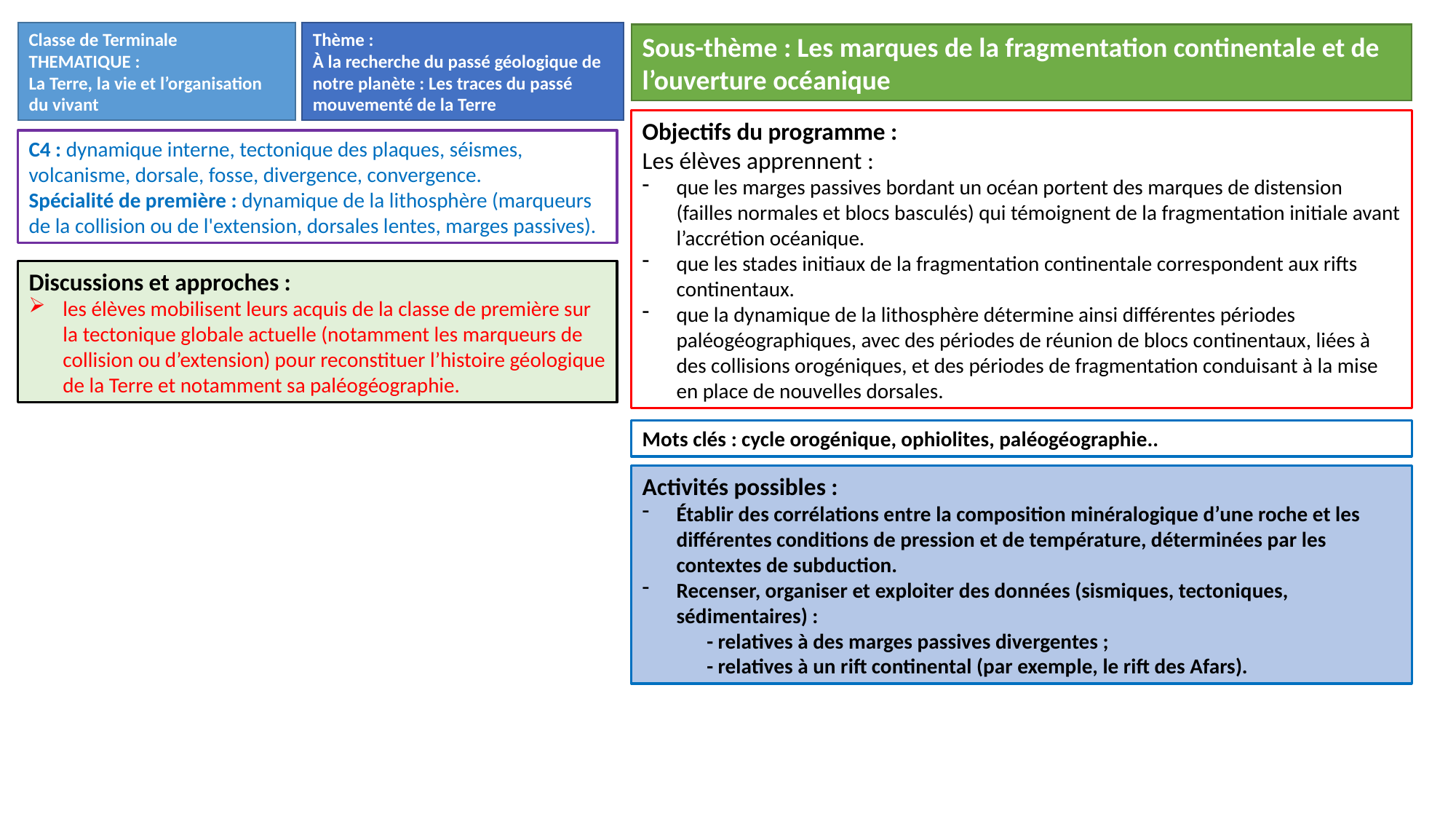

Classe de Terminale
THEMATIQUE :
La Terre, la vie et l’organisation du vivant
Thème :
À la recherche du passé géologique de notre planète : Les traces du passé mouvementé de la Terre
Sous-thème : Les marques de la fragmentation continentale et de l’ouverture océanique
Objectifs du programme :
Les élèves apprennent :
que les marges passives bordant un océan portent des marques de distension (failles normales et blocs basculés) qui témoignent de la fragmentation initiale avant l’accrétion océanique.
que les stades initiaux de la fragmentation continentale correspondent aux rifts continentaux.
que la dynamique de la lithosphère détermine ainsi différentes périodes paléogéographiques, avec des périodes de réunion de blocs continentaux, liées à des collisions orogéniques, et des périodes de fragmentation conduisant à la mise en place de nouvelles dorsales.
C4 : dynamique interne, tectonique des plaques, séismes, volcanisme, dorsale, fosse, divergence, convergence.
Spécialité de première : dynamique de la lithosphère (marqueurs de la collision ou de l'extension, dorsales lentes, marges passives).
Discussions et approches :
les élèves mobilisent leurs acquis de la classe de première sur la tectonique globale actuelle (notamment les marqueurs de collision ou d’extension) pour reconstituer l’histoire géologique de la Terre et notamment sa paléogéographie.
Mots clés : cycle orogénique, ophiolites, paléogéographie..
Activités possibles :
Établir des corrélations entre la composition minéralogique d’une roche et les différentes conditions de pression et de température, déterminées par les contextes de subduction.
Recenser, organiser et exploiter des données (sismiques, tectoniques, sédimentaires) :
- relatives à des marges passives divergentes ;
- relatives à un rift continental (par exemple, le rift des Afars).